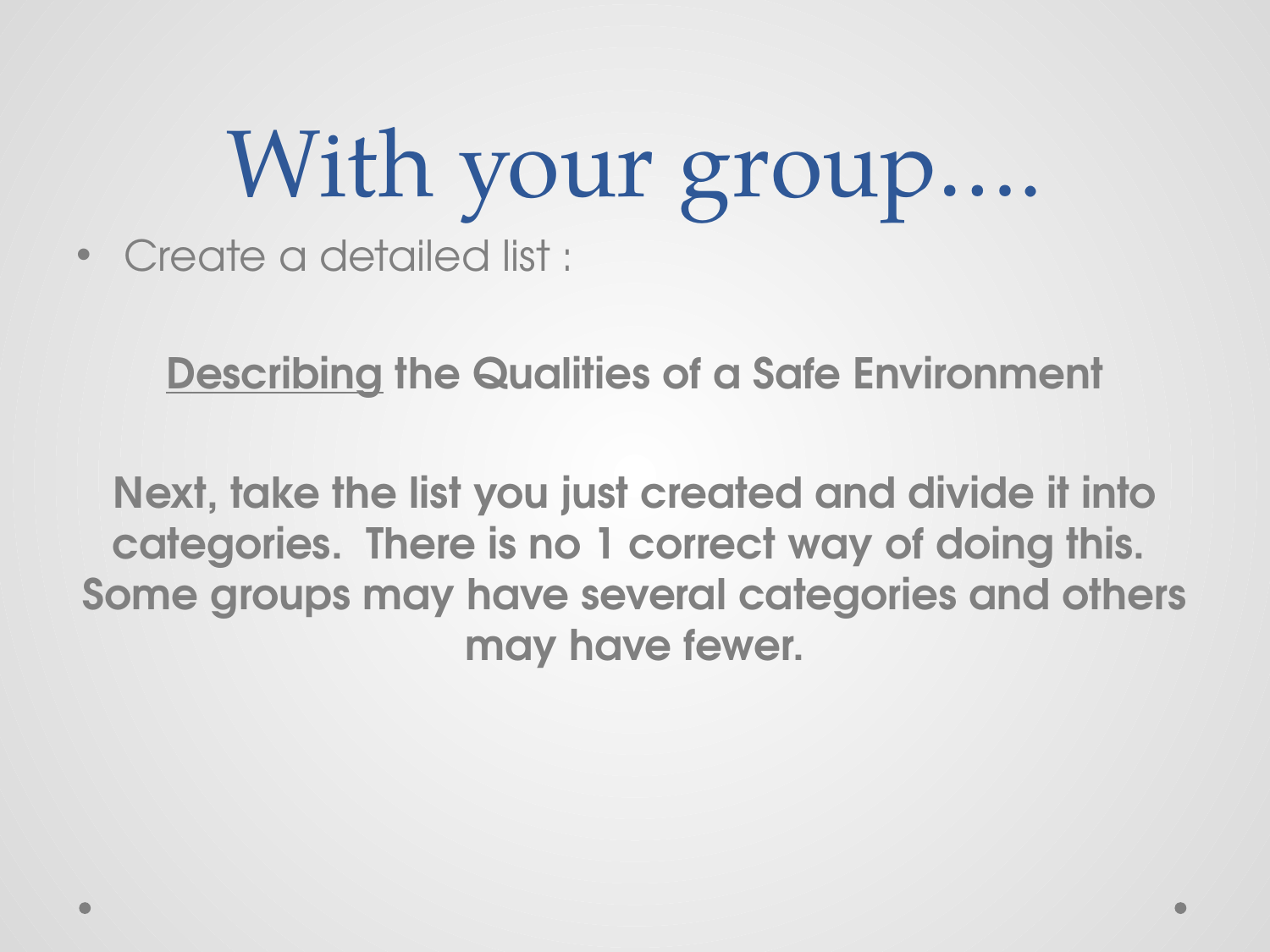

# With your group….
Create a detailed list :

Describing the Qualities of a Safe Environment

Next, take the list you just created and divide it into categories.  There is no 1 correct way of doing this.  Some groups may have several categories and others may have fewer.